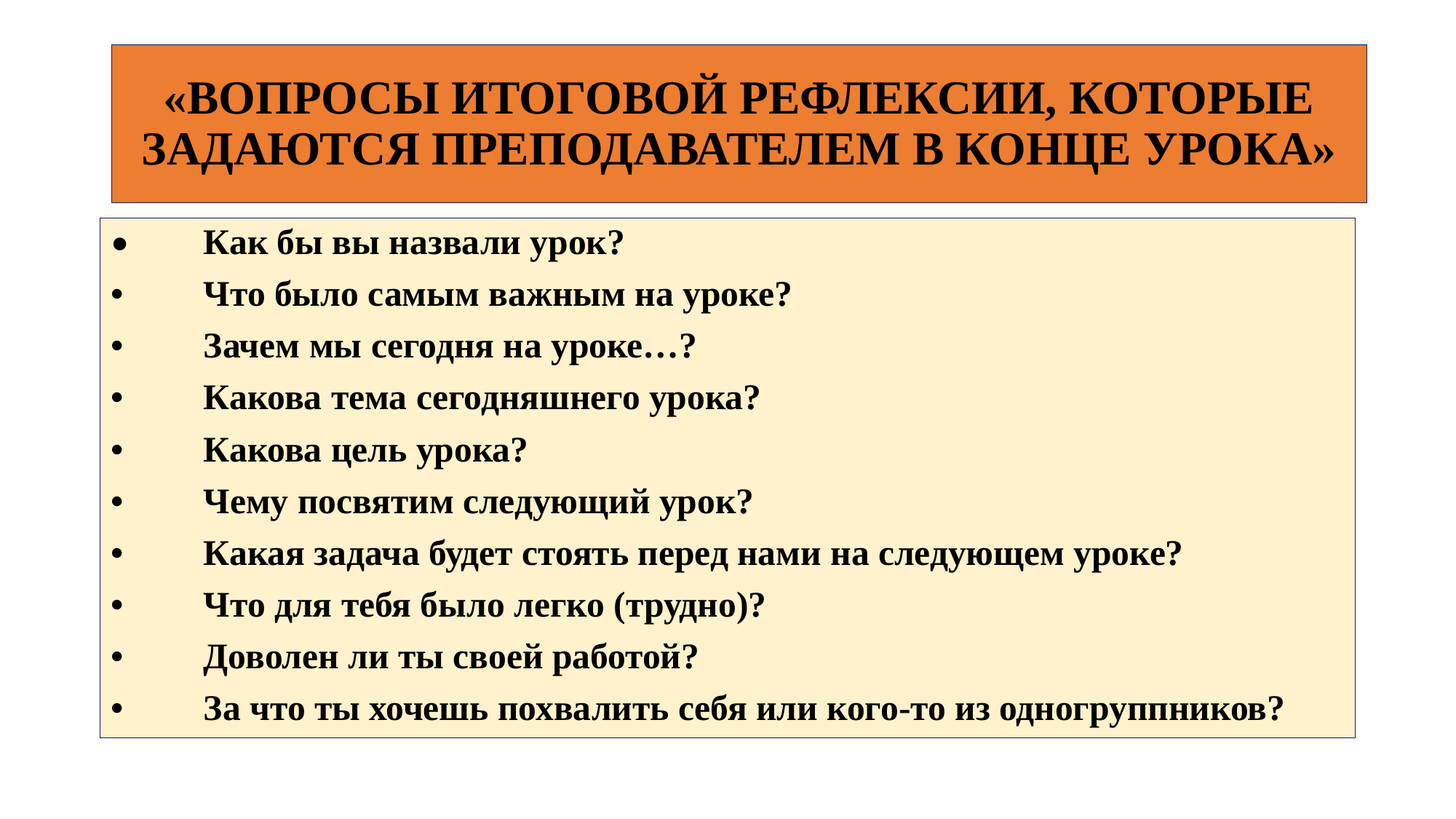

# «ВОПРОСЫ ИТОГОВОЙ РЕФЛЕКСИИ, КОТОРЫЕ ЗАДАЮТСЯ ПРЕПОДАВАТЕЛЕМ В КОНЦЕ УРОКА»
•	Как бы вы назвали урок?
•	Что было самым важным на уроке?
•	Зачем мы сегодня на уроке…?
•	Какова тема сегодняшнего урока?
•	Какова цель урока?
•	Чему посвятим следующий урок?
•	Какая задача будет стоять перед нами на следующем уроке?
•	Что для тебя было легко (трудно)?
•	Доволен ли ты своей работой?
•	За что ты хочешь похвалить себя или кого-то из одногруппников?